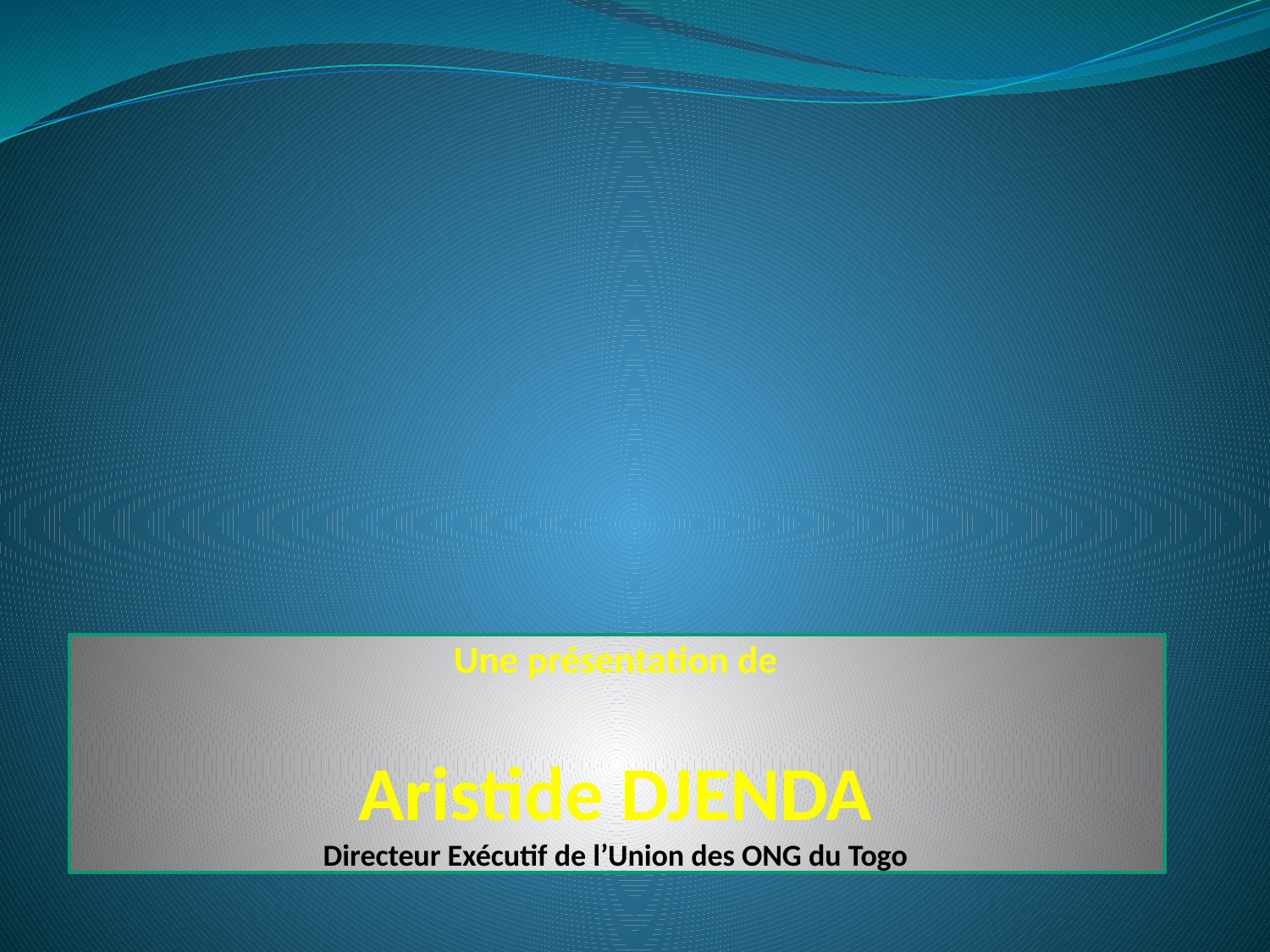

# Une présentation de Aristide DJENDA Directeur Exécutif de l’Union des ONG du Togo